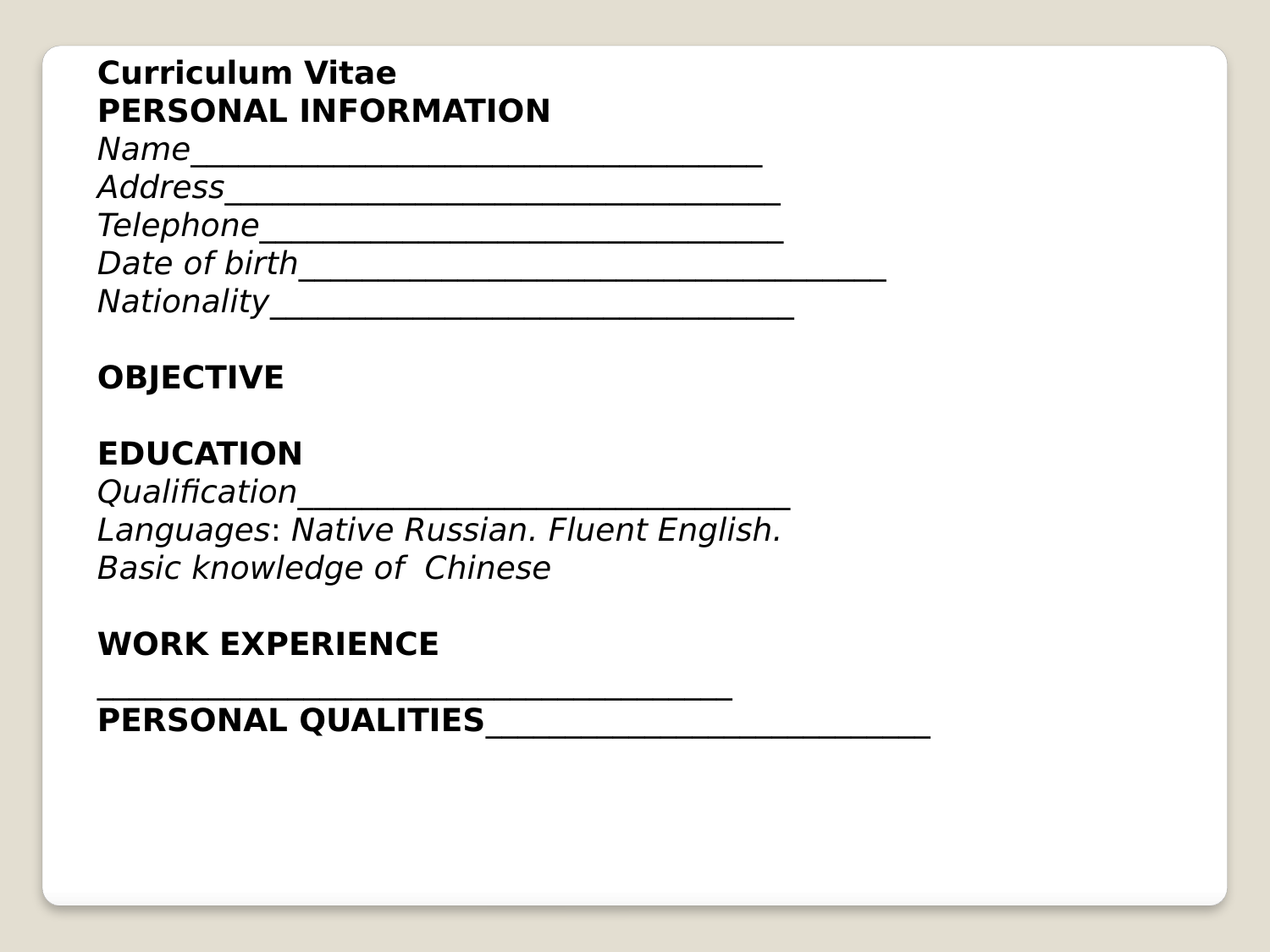

Curriculum Vitae
PERSONAL INFORMATION
Name____________________________________
Address___________________________________
Telephone_________________________________
Date of birth_____________________________________
Nationality_________________________________

OBJECTIVE

EDUCATION
Qualification_______________________________
Languages: Native Russian. Fluent English.
Basic knowledge of  Chinese

WORK EXPERIENCE
________________________________________
PERSONAL QUALITIES____________________________